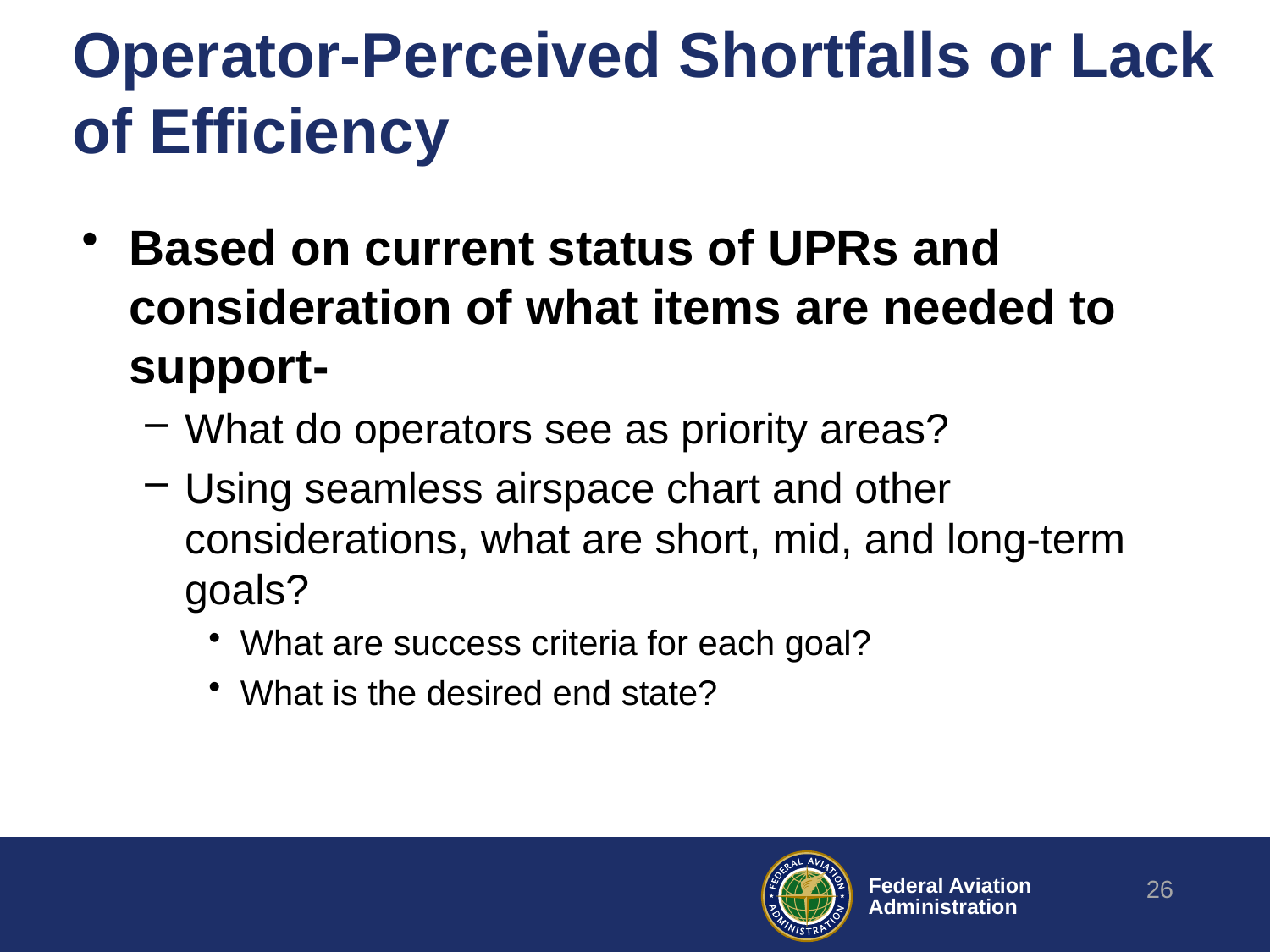

# Operator-Perceived Shortfalls or Lack of Efficiency
Based on current status of UPRs and consideration of what items are needed to support-
What do operators see as priority areas?
Using seamless airspace chart and other considerations, what are short, mid, and long-term goals?
What are success criteria for each goal?
What is the desired end state?

26